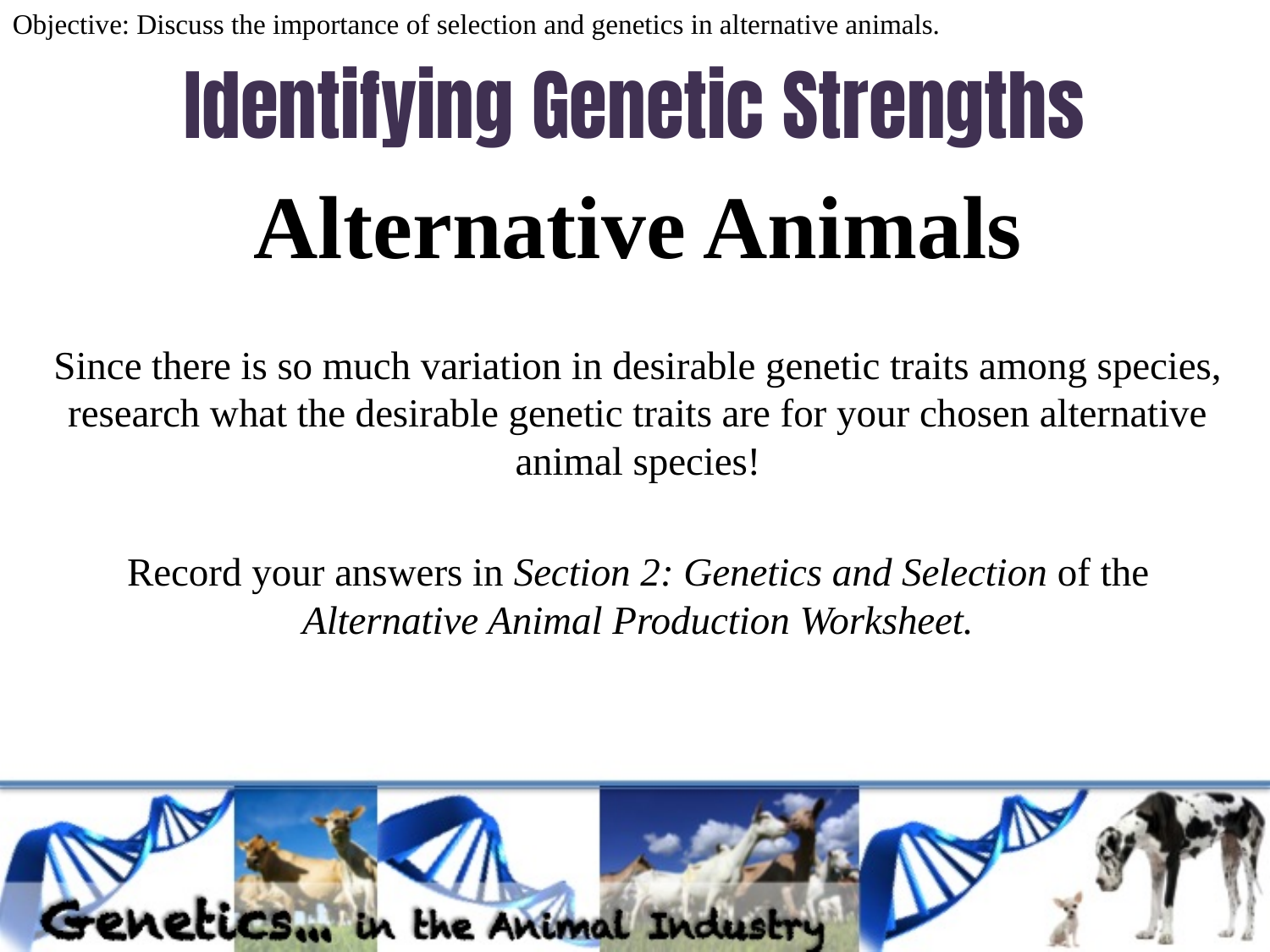

Objective: Discuss the importance of selection and genetics in alternative animals.
# Identifying Genetic Strengths
Alternative Animals

Since there is so much variation in desirable genetic traits among species, research what the desirable genetic traits are for your chosen alternative animal species!

Record your answers in Section 2: Genetics and Selection of the Alternative Animal Production Worksheet.